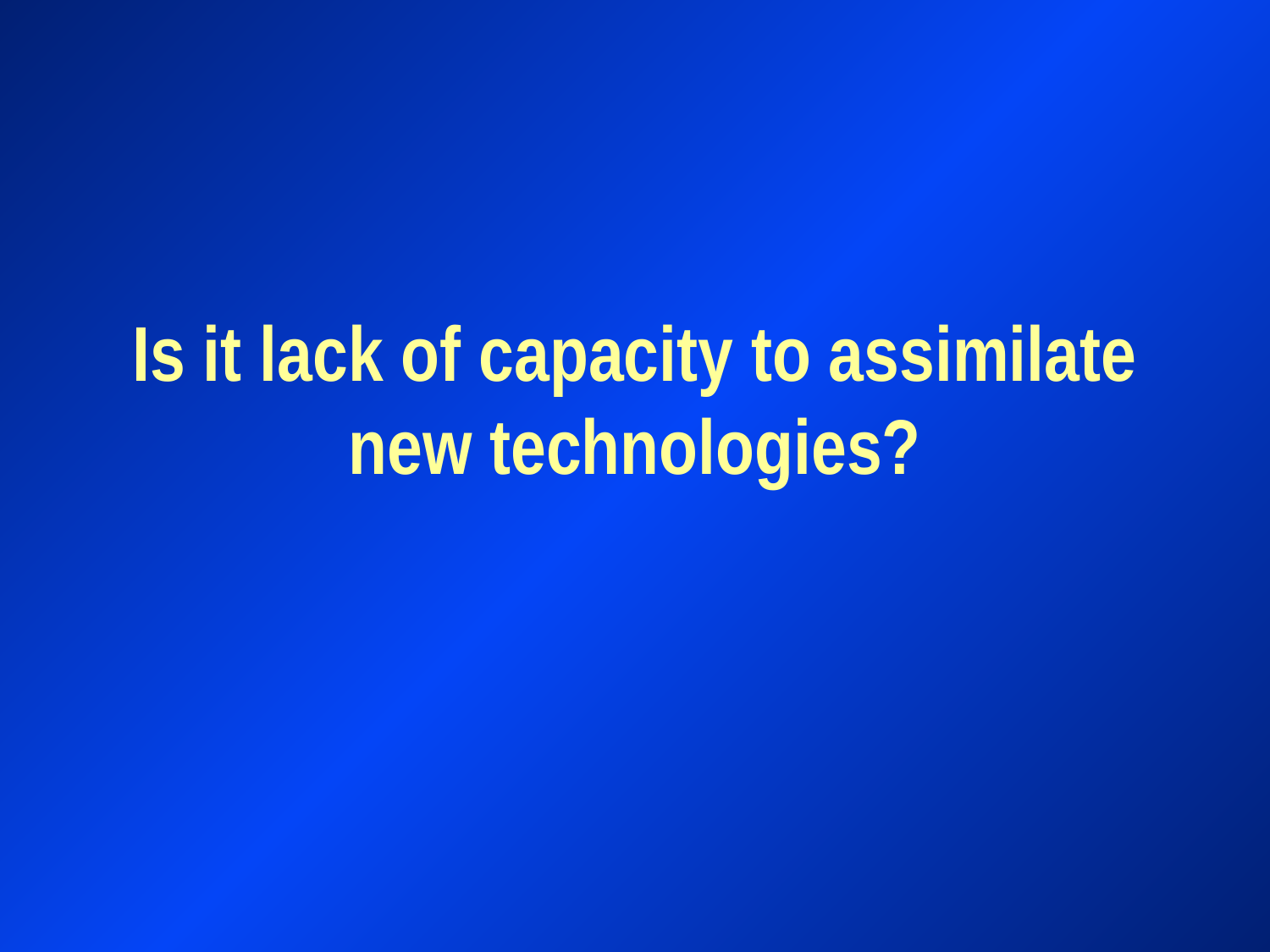

# Is it lack of capacity to assimilate new technologies?